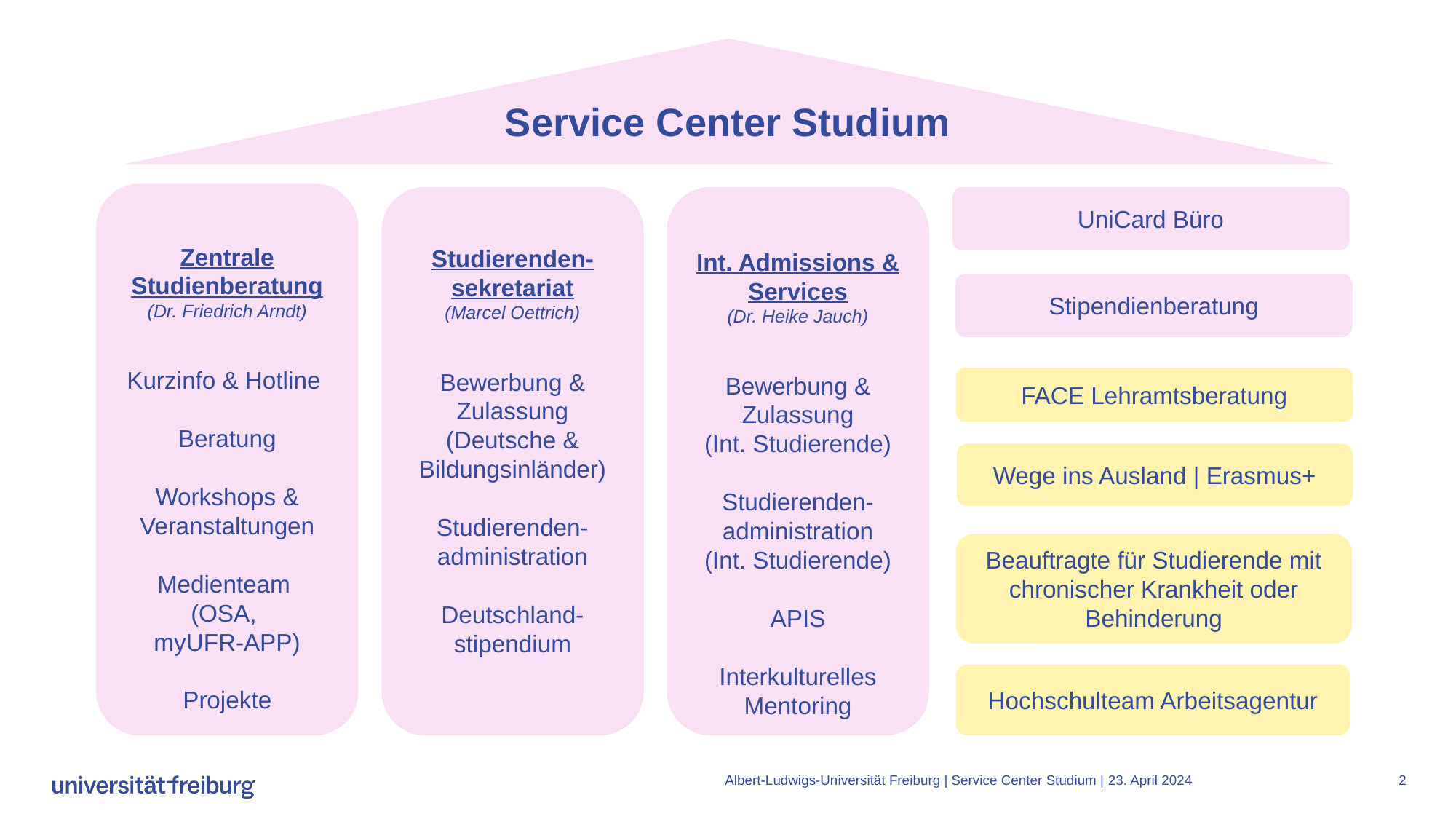

# Service Center Studium

Zentrale Studienberatung
(Dr. Friedrich Arndt)

Kurzinfo & Hotline

Beratung

Workshops & Veranstaltungen

Medienteam
(OSA,
myUFR-APP)

Projekte

Studierenden-sekretariat
(Marcel Oettrich)

Bewerbung & Zulassung
(Deutsche & Bildungsinländer)

Studierenden-administration

Deutschland-stipendium

Int. Admissions & Services
(Dr. Heike Jauch)

Bewerbung & Zulassung
(Int. Studierende)

Studierenden-administration
(Int. Studierende)

APIS

Interkulturelles Mentoring
UniCard Büro
Stipendienberatung
FACE Lehramtsberatung
Wege ins Ausland | Erasmus+
Beauftragte für Studierende mit chronischer Krankheit oder Behinderung
Hochschulteam Arbeitsagentur
Albert-Ludwigs-Universität Freiburg | Service Center Studium |
23. April 2024
2